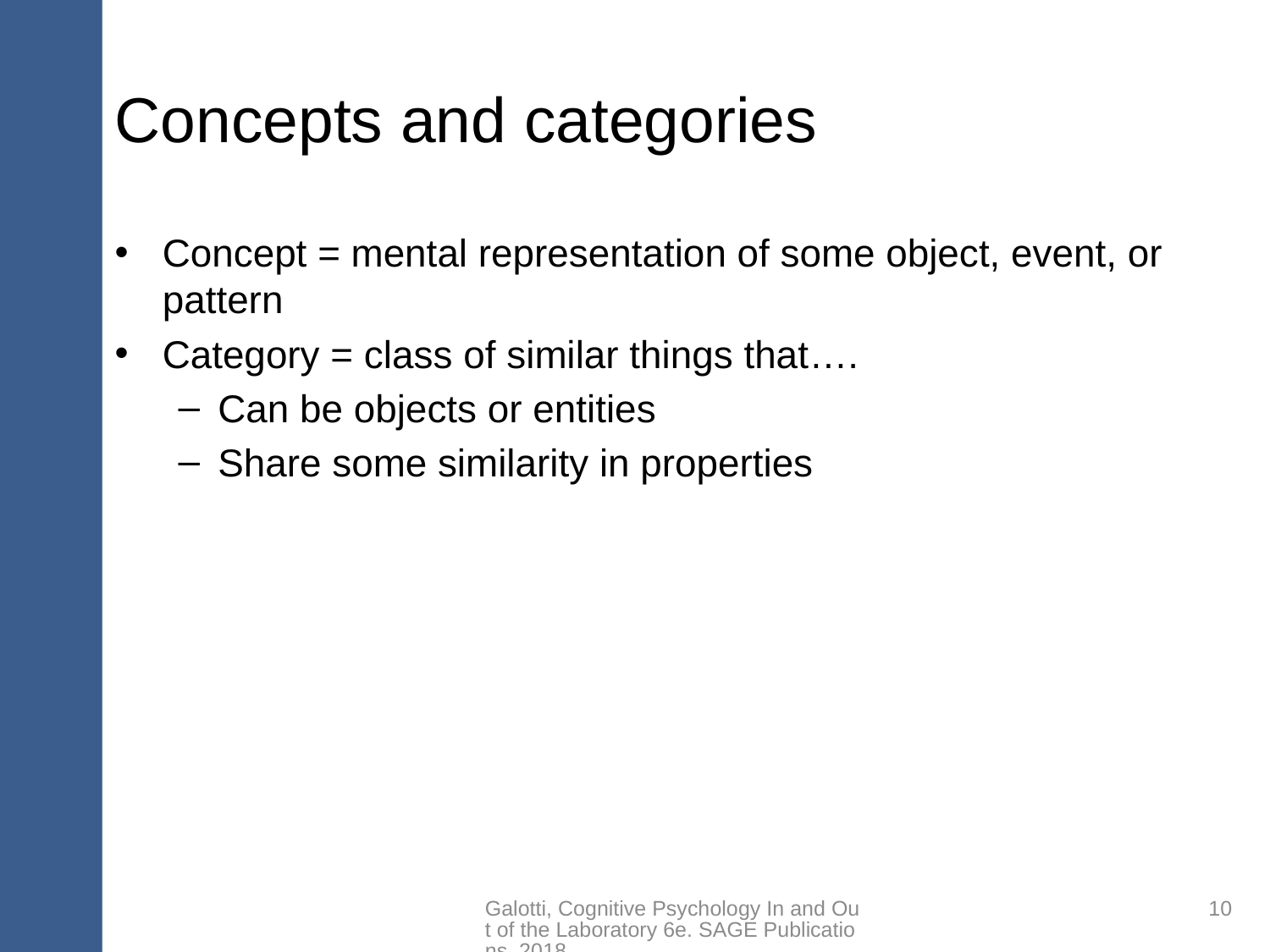

# Concepts and categories
Concept = mental representation of some object, event, or pattern
Category = class of similar things that….
Can be objects or entities
Share some similarity in properties
Galotti, Cognitive Psychology In and Out of the Laboratory 6e. SAGE Publications, 2018.
10